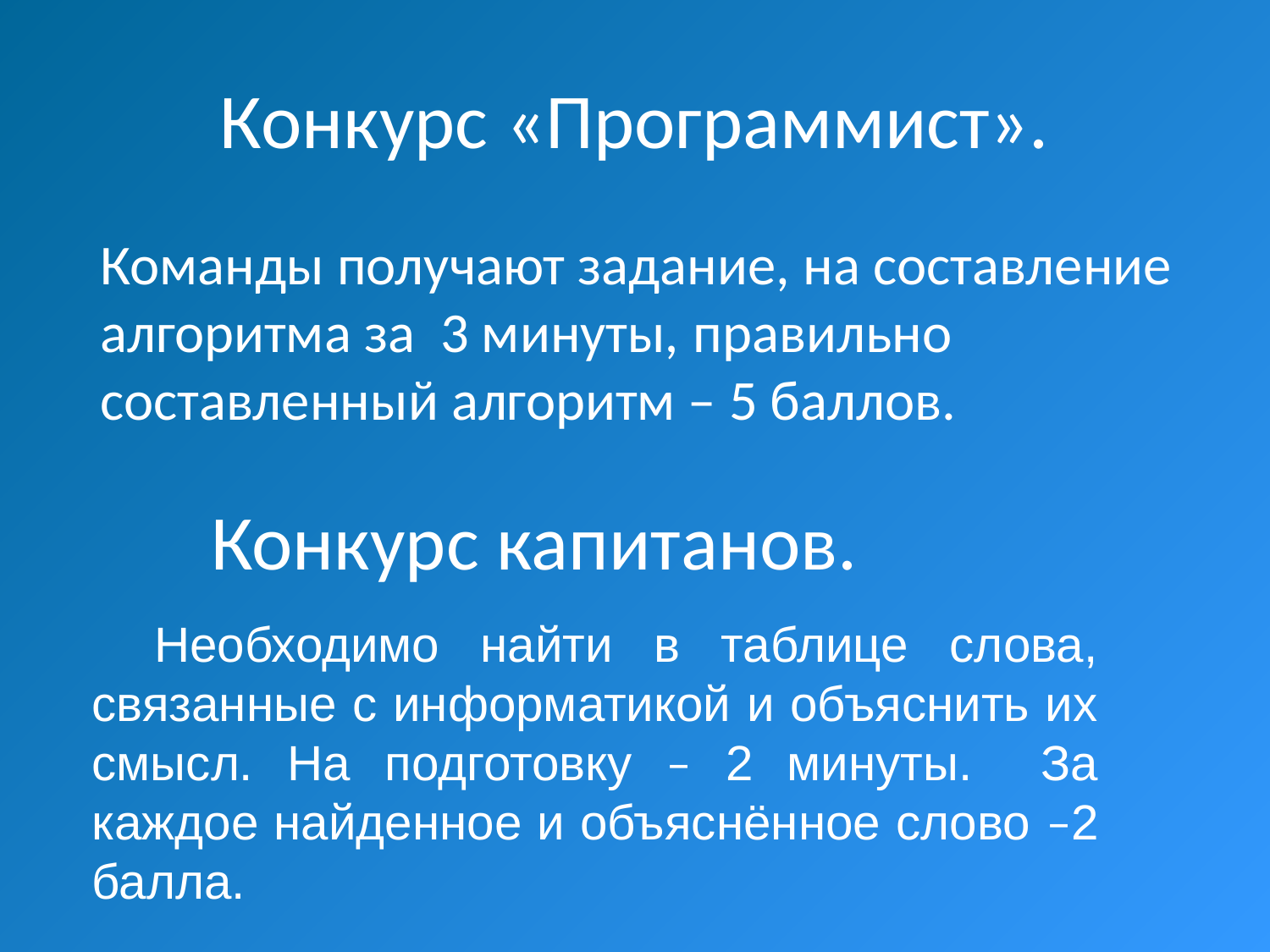

# Конкурс «Программист».
	Команды получают задание, на составление алгоритма за  3 минуты, правильно составленный алгоритм – 5 баллов.

Конкурс капитанов.
Необходимо найти в таблице слова, связанные с информатикой и объяснить их смысл. На подготовку – 2 минуты.  За каждое найденное и объяснённое слово –2 балла.